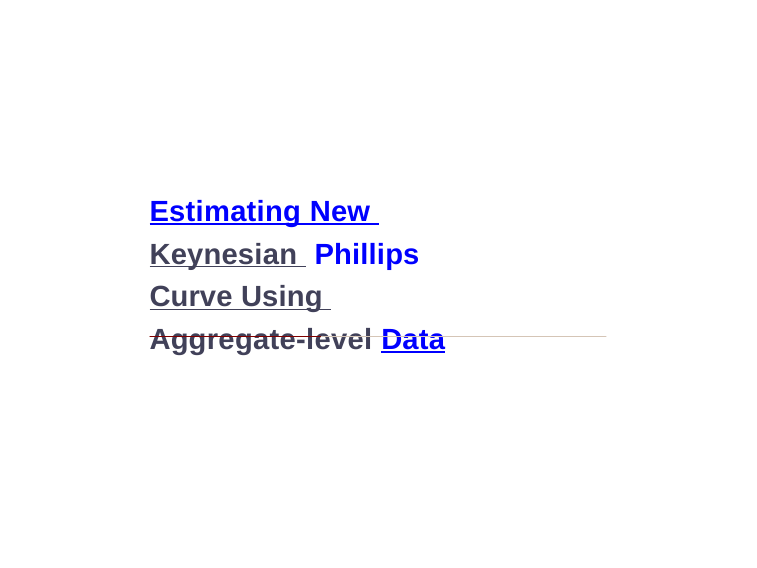

Estimating New Keynesian  Phillips Curve Using  Aggregate-level Data